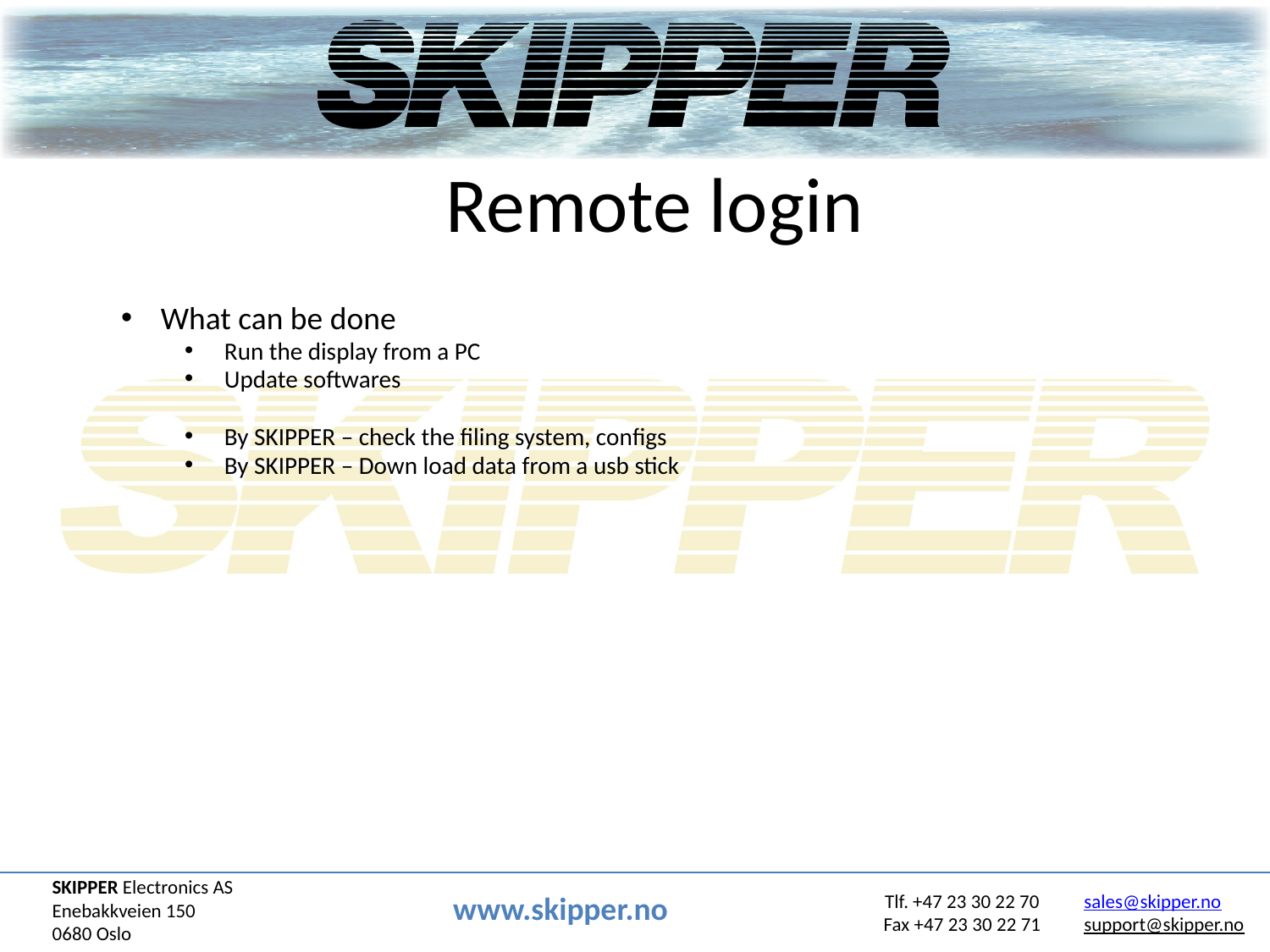

# Remote login

What can be done
Run the display from a PC
Update softwares

By SKIPPER – check the filing system, configs
By SKIPPER – Down load data from a usb stick